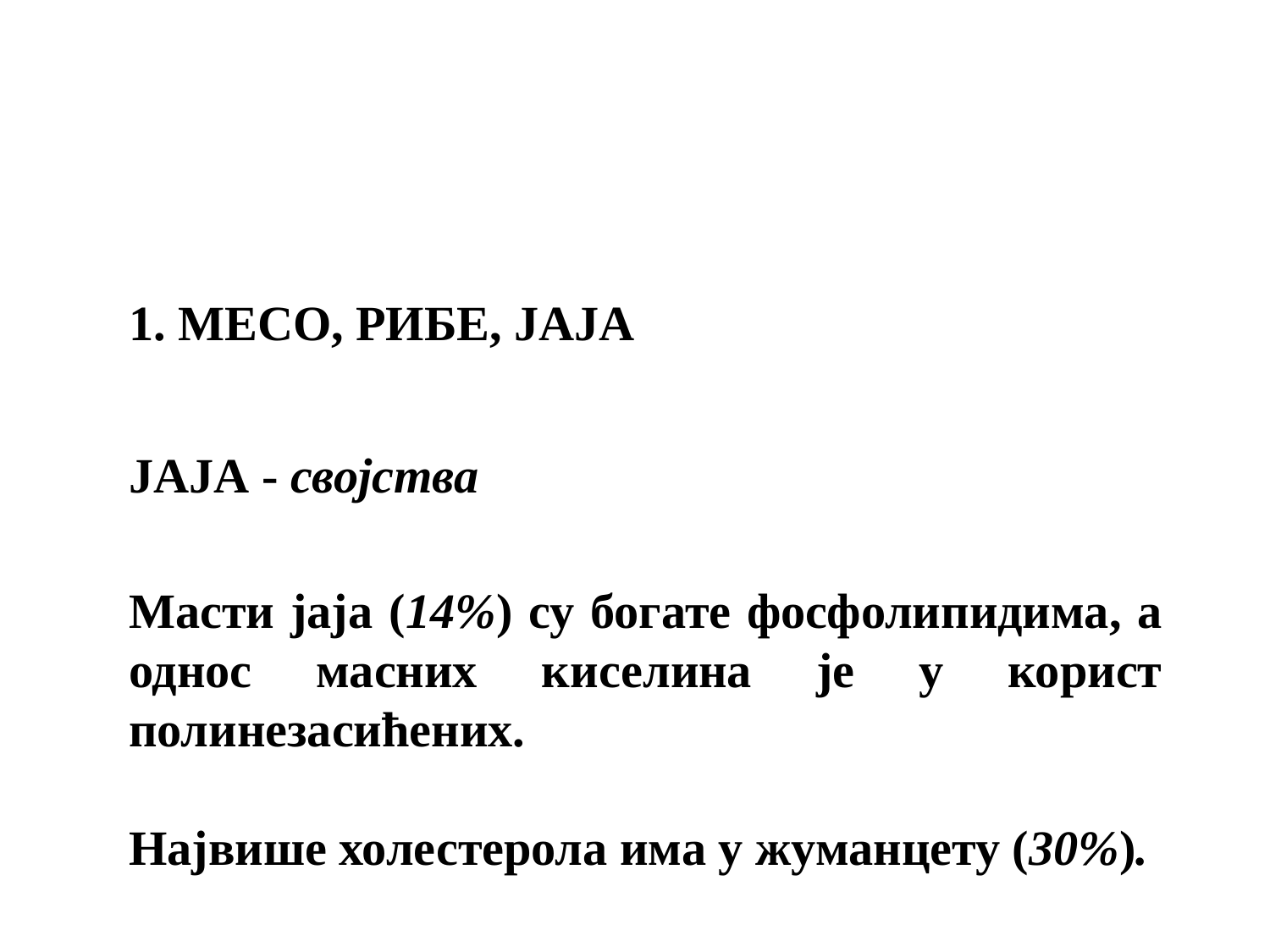

1. МЕСО, РИБЕ, ЈАЈА

ЈАЈА - својства

Масти јаја (14%) су богате фосфолипидима, а однос масних киселина је у корист полинезасићених.

Највише холестерола има у жуманцету (30%).